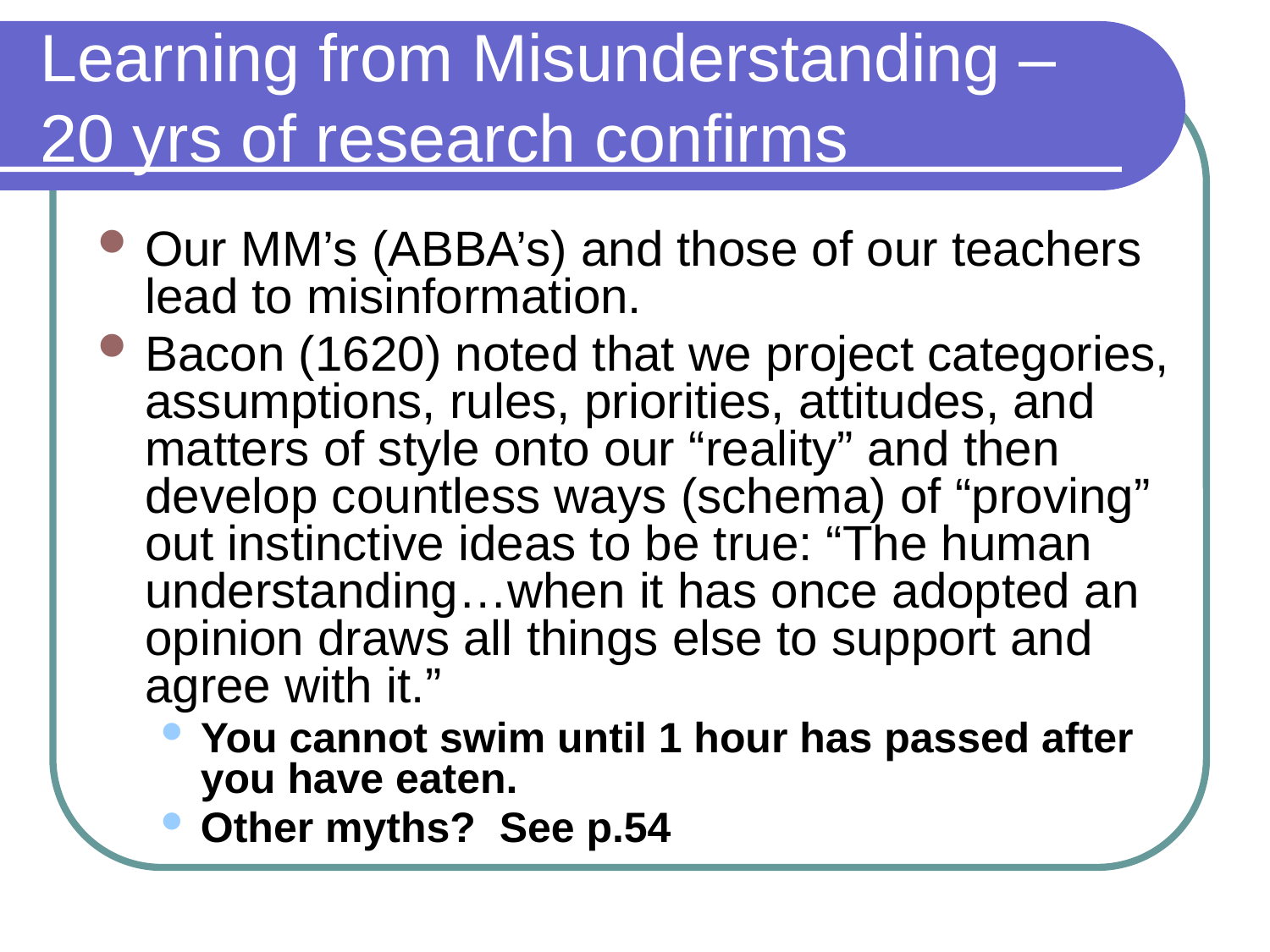

# Learning from Misunderstanding – 20 yrs of research confirms
Our MM’s (ABBA’s) and those of our teachers lead to misinformation.
Bacon (1620) noted that we project categories, assumptions, rules, priorities, attitudes, and matters of style onto our “reality” and then develop countless ways (schema) of “proving” out instinctive ideas to be true: “The human understanding…when it has once adopted an opinion draws all things else to support and agree with it.”
You cannot swim until 1 hour has passed after you have eaten.
Other myths?  See p.54